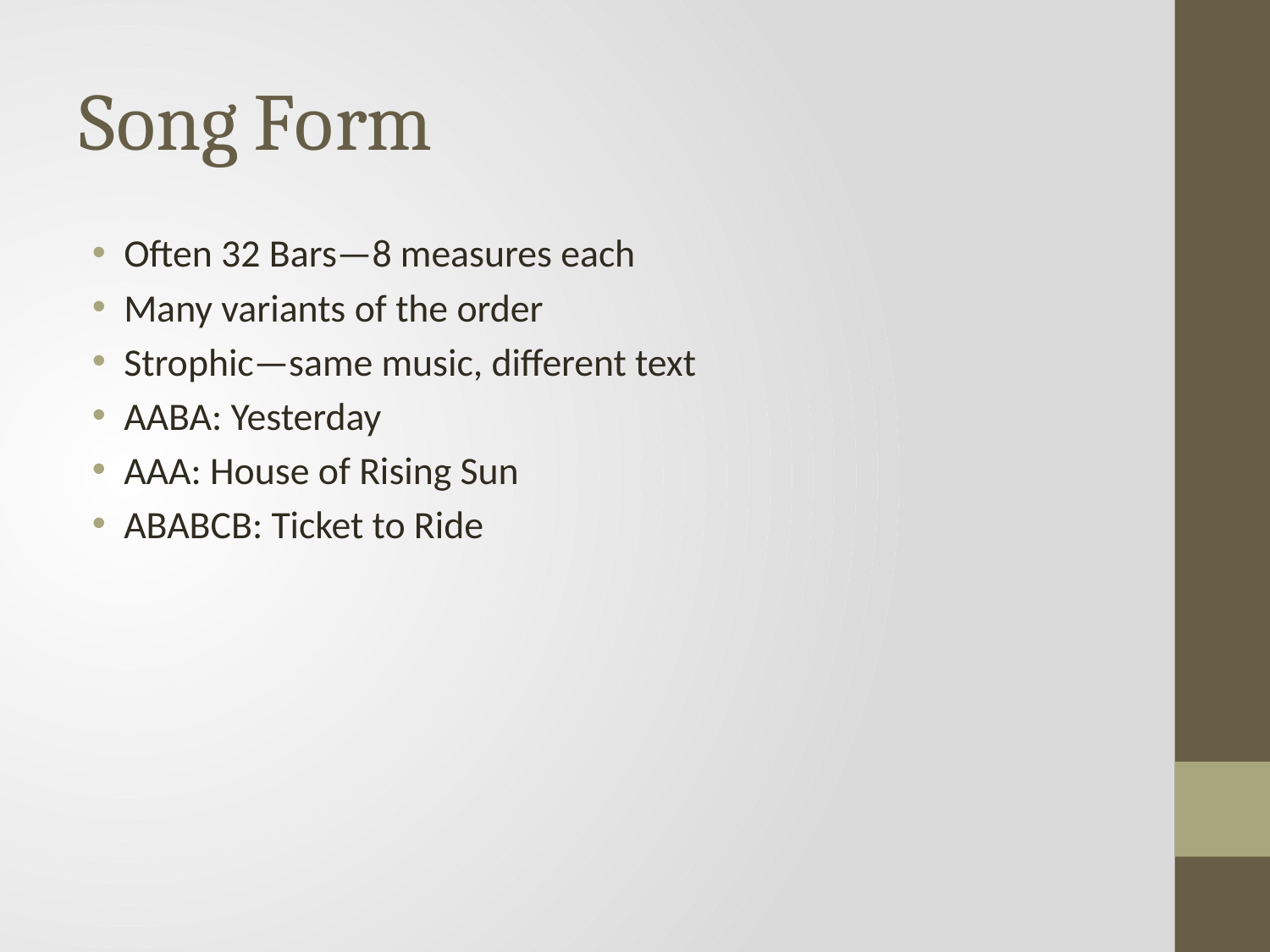

# Song Form
Often 32 Bars—8 measures each
Many variants of the order
Strophic—same music, different text
AABA: Yesterday
AAA: House of Rising Sun
ABABCB: Ticket to Ride